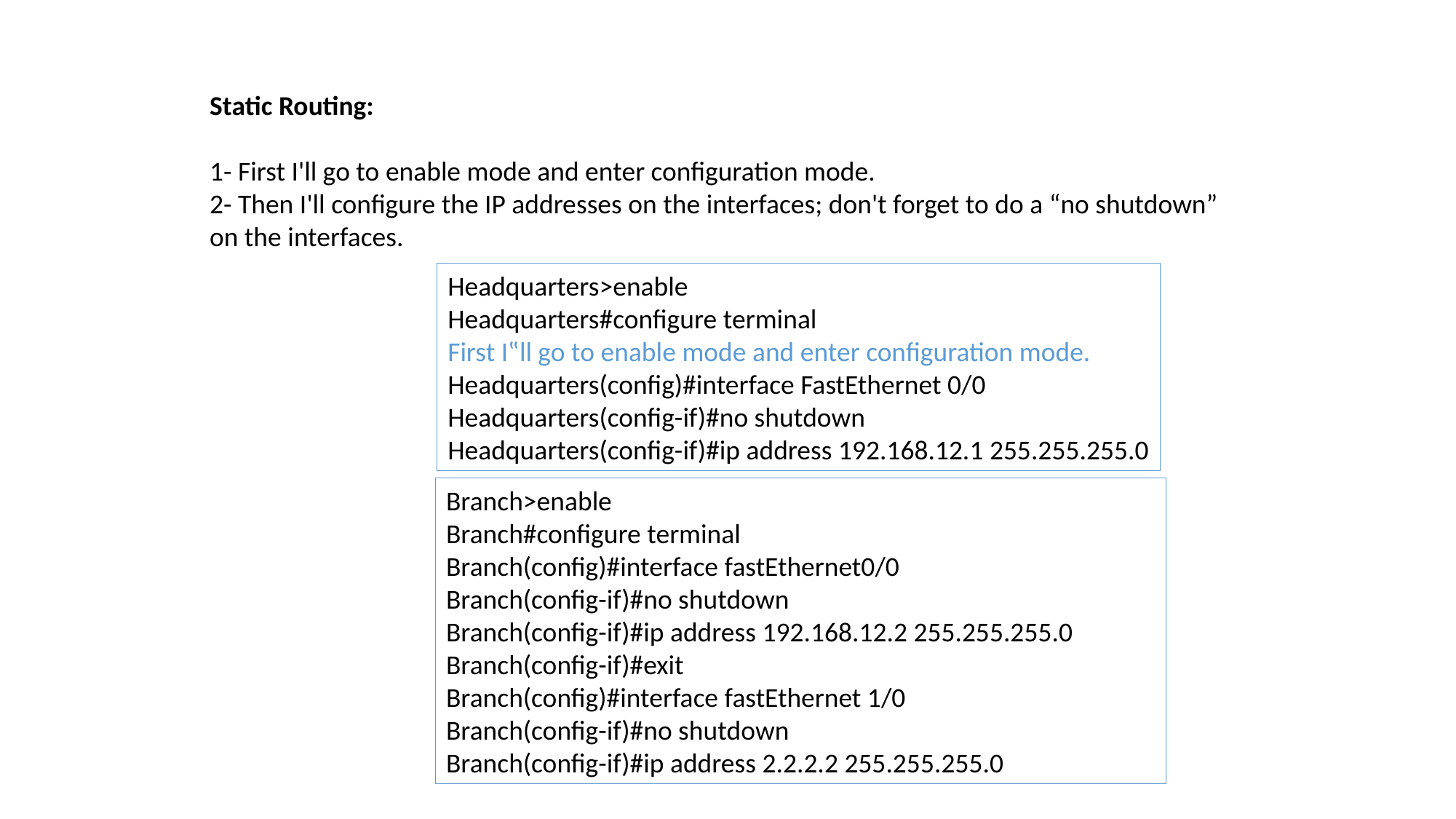

Static Routing:

1- First I'll go to enable mode and enter configuration mode.
2- Then I'll configure the IP addresses on the interfaces; don't forget to do a “no shutdown” on the interfaces.

Headquarters>enable
Headquarters#configure terminal
First I‟ll go to enable mode and enter configuration mode.
Headquarters(config)#interface FastEthernet 0/0
Headquarters(config-if)#no shutdown
Headquarters(config-if)#ip address 192.168.12.1 255.255.255.0
Branch>enable
Branch#configure terminal
Branch(config)#interface fastEthernet0/0
Branch(config-if)#no shutdown
Branch(config-if)#ip address 192.168.12.2 255.255.255.0
Branch(config-if)#exit
Branch(config)#interface fastEthernet 1/0
Branch(config-if)#no shutdown
Branch(config-if)#ip address 2.2.2.2 255.255.255.0